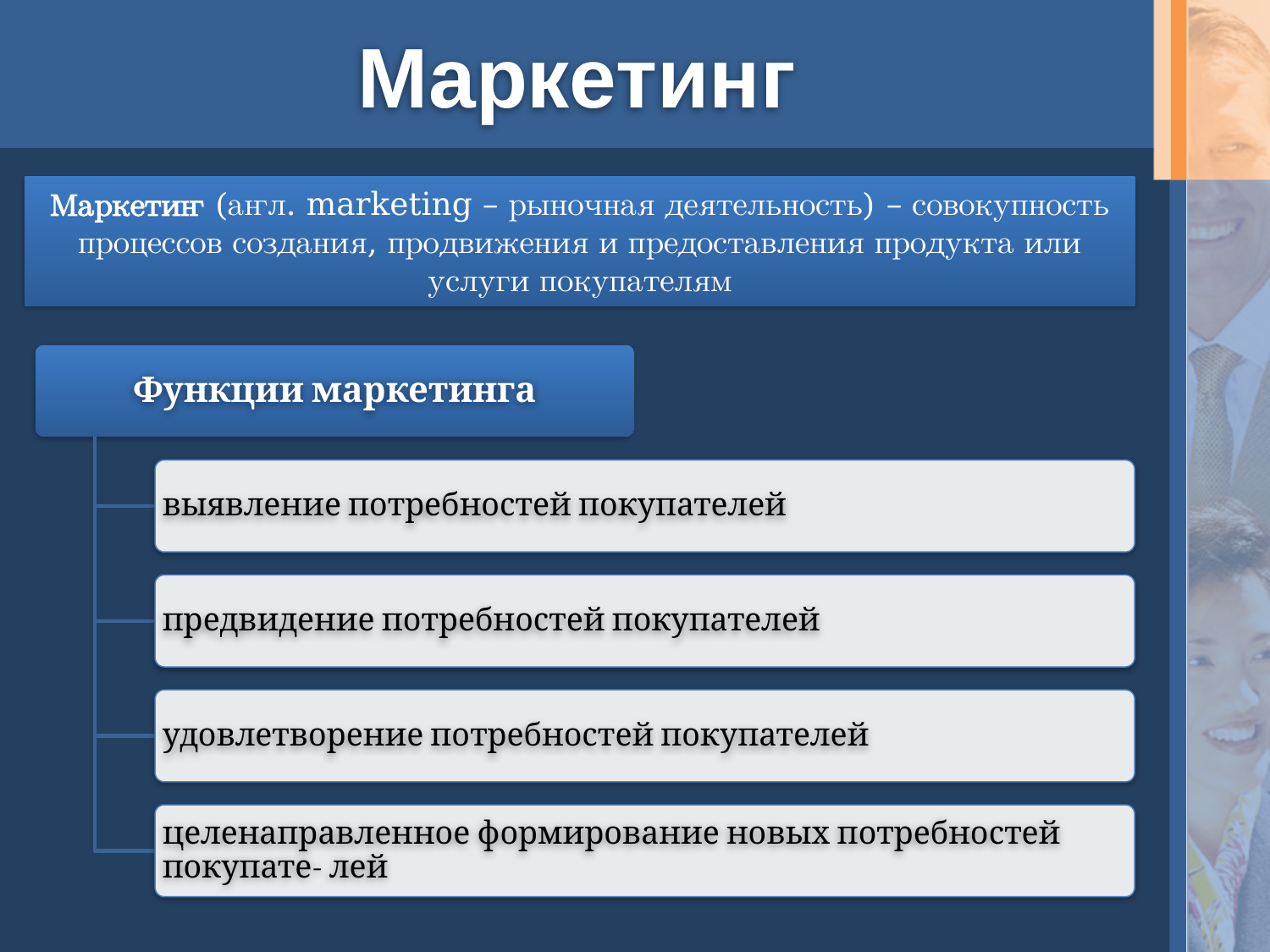

# Маркетинг
Маркетинг (англ. marketing – рыночная деятельность) – совокупность процессов создания, продвижения и предоставления продукта или услуги покупателям

Функции маркетинга

выявление потребностей покупателей

предвидение потребностей покупателей

удовлетворение потребностей покупателей

целенаправленное формирование новых потребностей покупате- лей